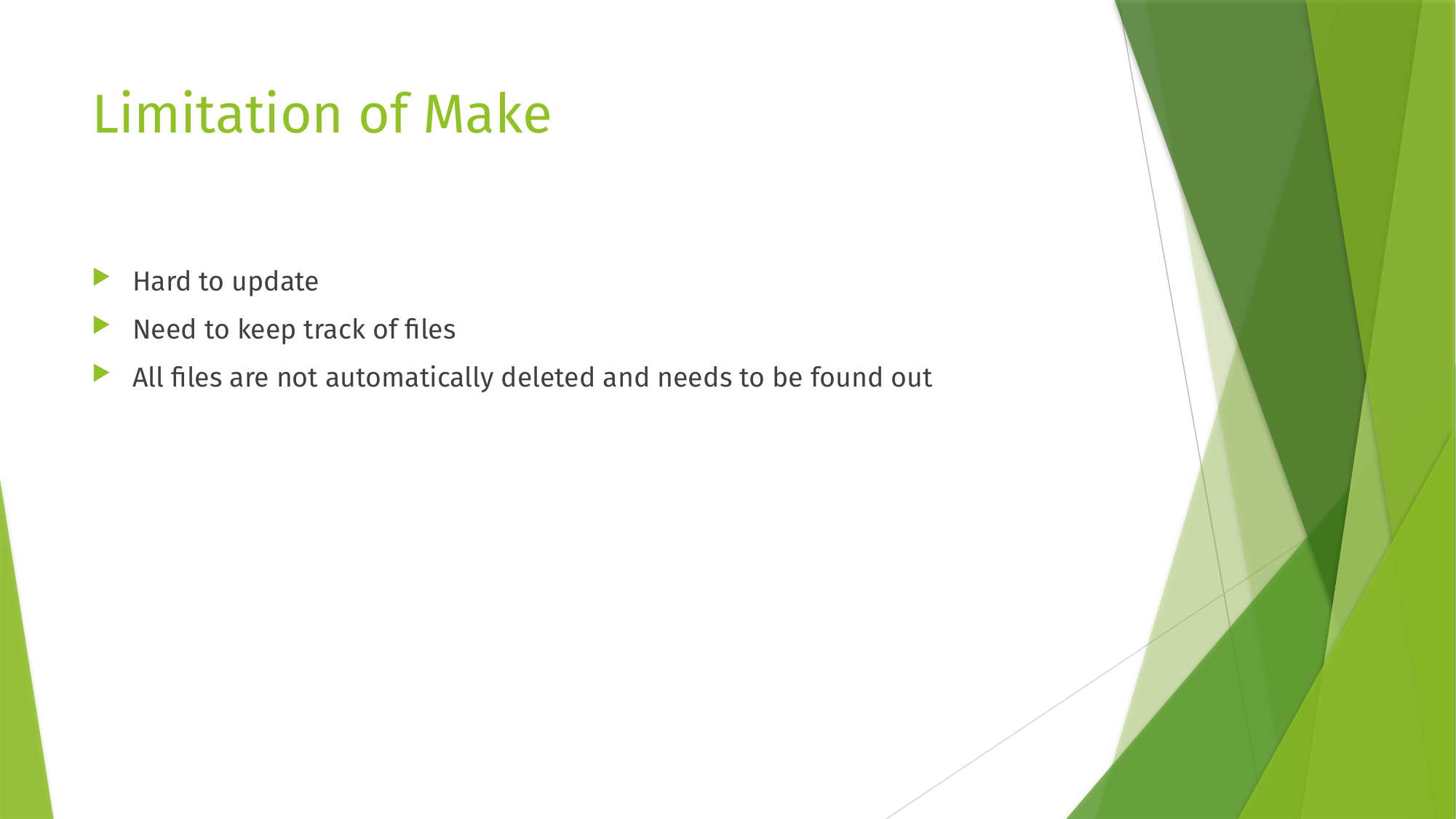

# Limitation of Make
Hard to update
Need to keep track of files
All files are not automatically deleted and needs to be found out